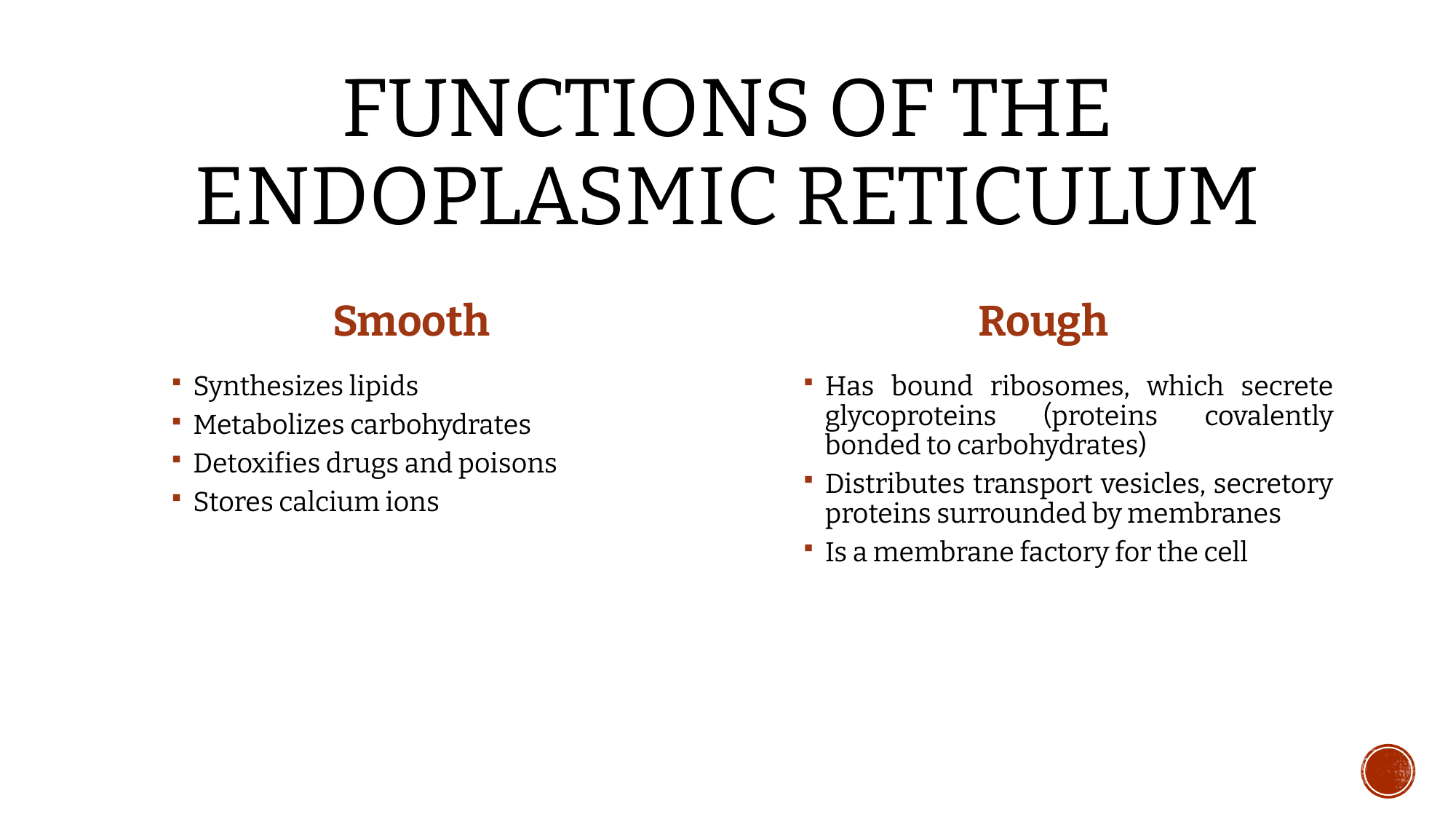

# Functions of the Endoplasmic Reticulum
Smooth
Rough
Synthesizes lipids
Metabolizes carbohydrates
Detoxifies drugs and poisons
Stores calcium ions
Has bound ribosomes, which secrete glycoproteins (proteins covalently bonded to carbohydrates)
Distributes transport vesicles, secretory proteins surrounded by membranes
Is a membrane factory for the cell